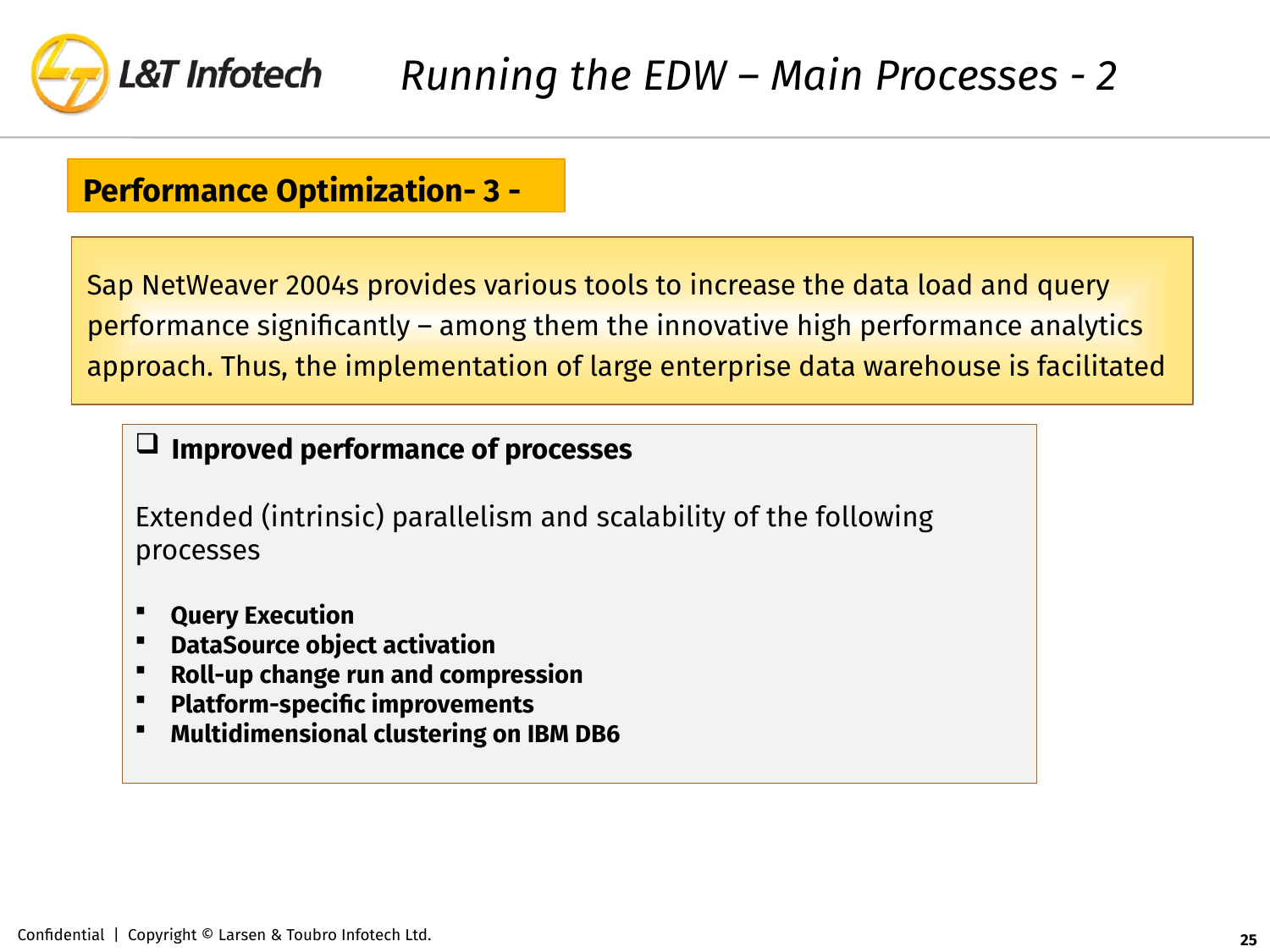

# Running the EDW – Main Processes - 2
Performance Optimization- 3 -
Sap NetWeaver 2004s provides various tools to increase the data load and query
performance significantly – among them the innovative high performance analytics
approach. Thus, the implementation of large enterprise data warehouse is facilitated
 Improved performance of processes
Extended (intrinsic) parallelism and scalability of the following  processes
 Query Execution
 DataSource object activation
 Roll-up change run and compression
 Platform-specific improvements
 Multidimensional clustering on IBM DB6

Confidential  |  Copyright © Larsen & Toubro Infotech Ltd.
25